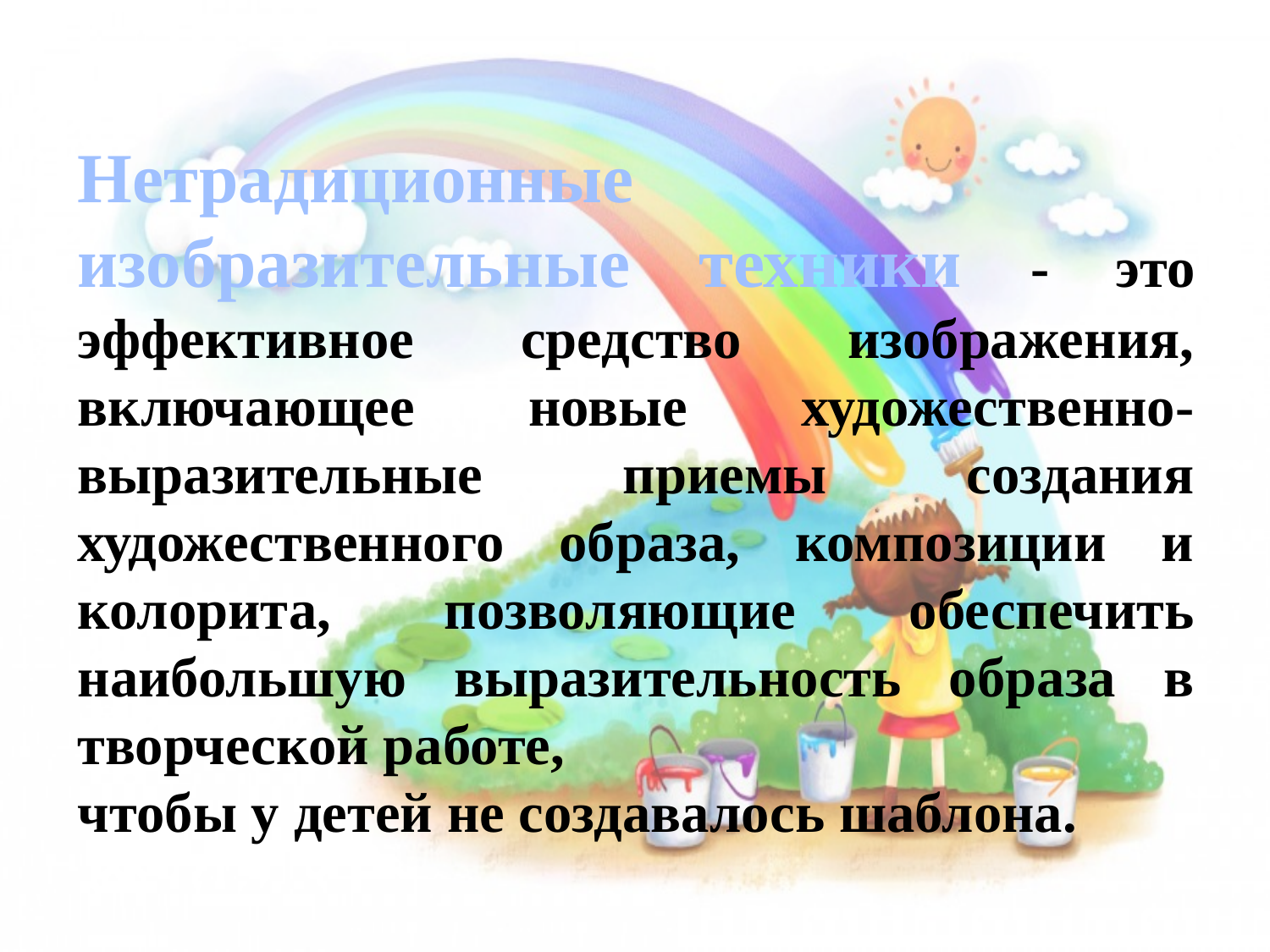

Нетрадиционные изобразительные техники - это эффективное средство изображения, включающее новые художественно-выразительные приемы создания художественного образа, композиции и колорита, позволяющие обеспечить наибольшую выразительность образа в творческой работе,
чтобы у детей не создавалось шаблона.